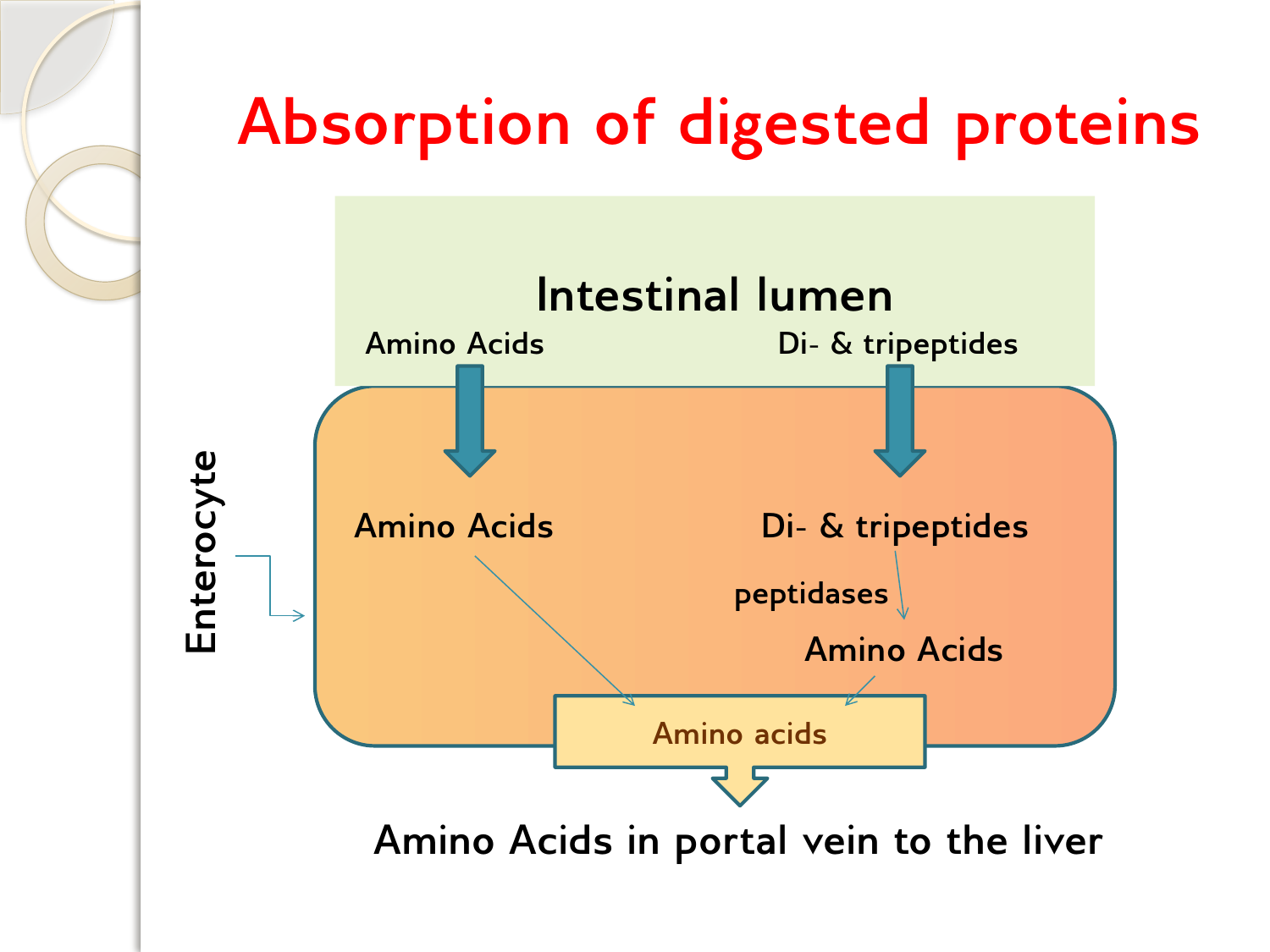

# Absorption of digested proteins

Intestinal lumen
Amino Acids
Di- & tripeptides

Amino Acids
Di- & tripeptides
Enterocyte
peptidases
Amino Acids
Amino acids
Amino Acids in portal vein to the liver